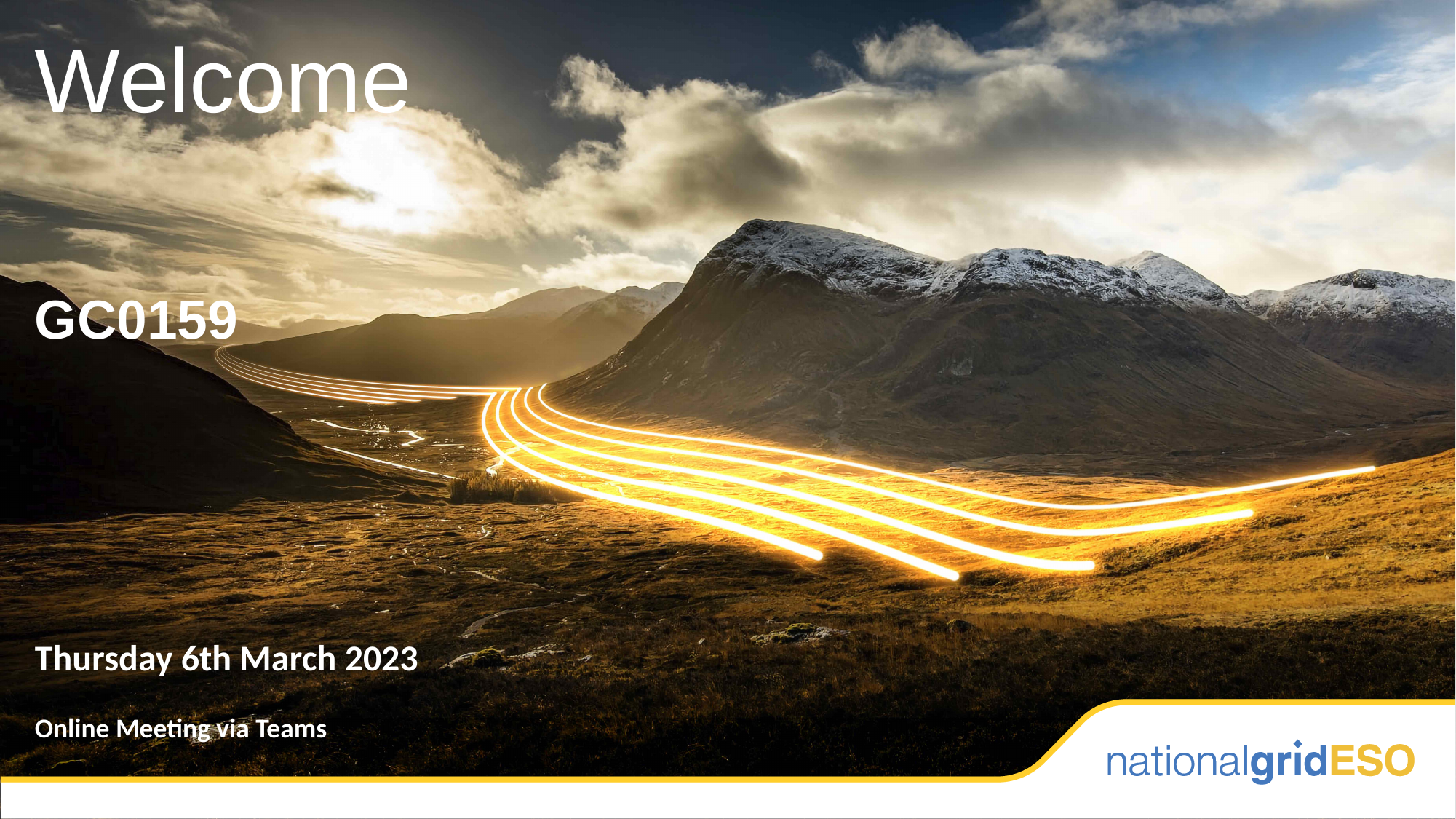

Welcome
GC0159
Thursday 6th March 2023
Online Meeting via Teams